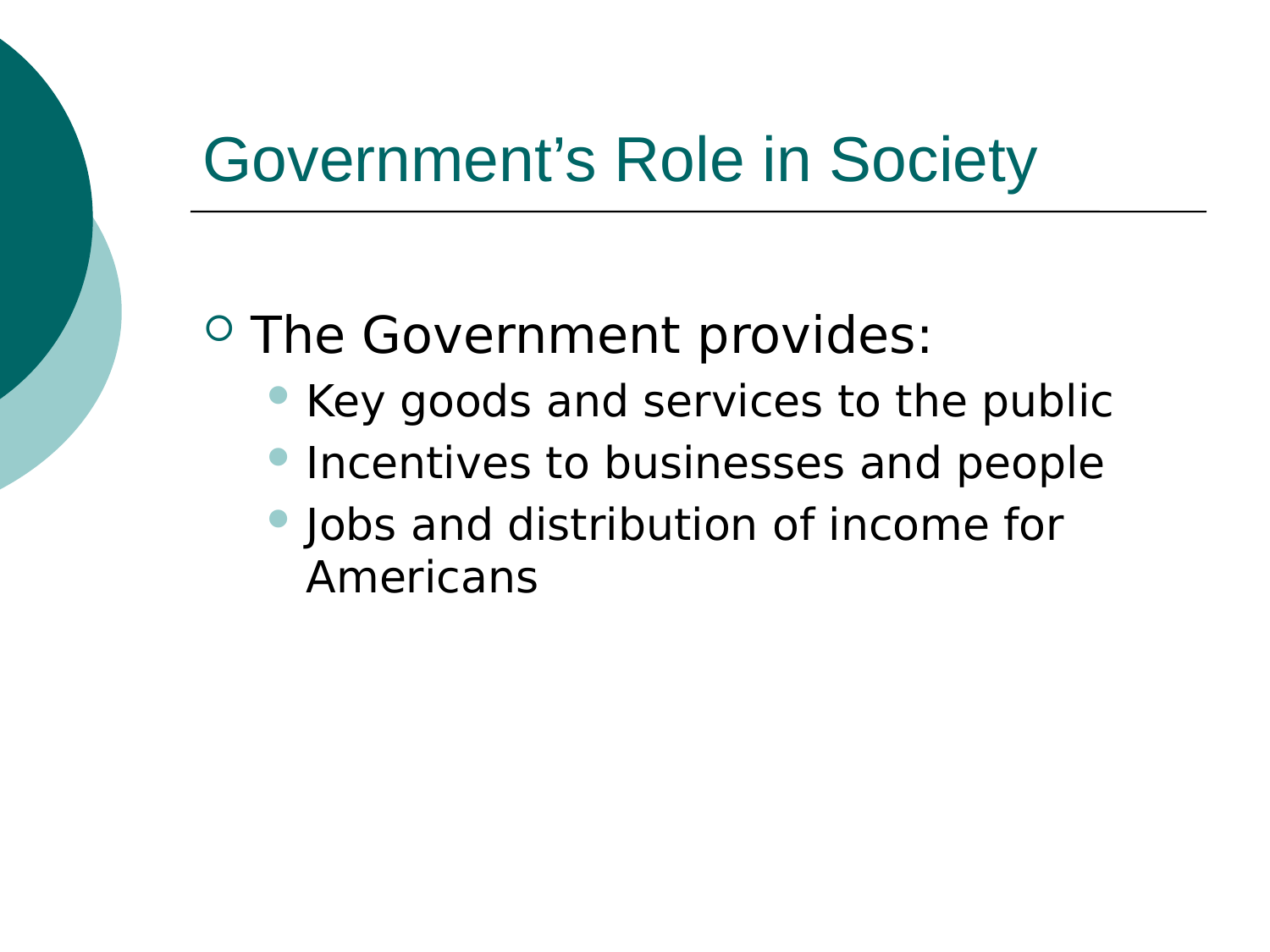

# Government’s Role in Society
The Government provides:
Key goods and services to the public
Incentives to businesses and people
Jobs and distribution of income for Americans